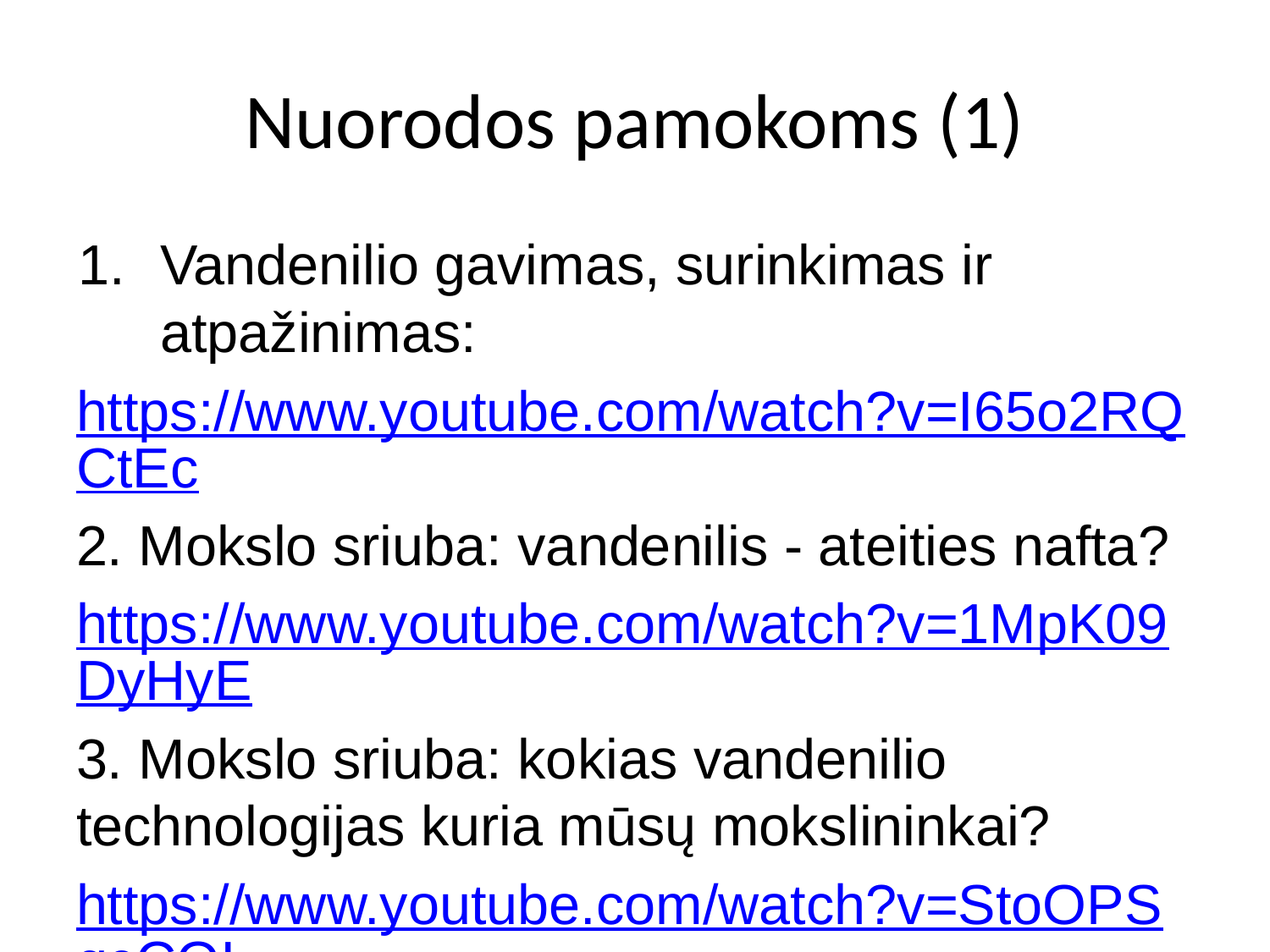

# Nuorodos pamokoms (1)
Vandenilio gavimas, surinkimas ir atpažinimas:
https://www.youtube.com/watch?v=I65o2RQCtEc
2. Mokslo sriuba: vandenilis - ateities nafta?
https://www.youtube.com/watch?v=1MpK09DyHyE
3. Mokslo sriuba: kokias vandenilio technologijas kuria mūsų mokslininkai?
https://www.youtube.com/watch?v=StoOPSqcCOI